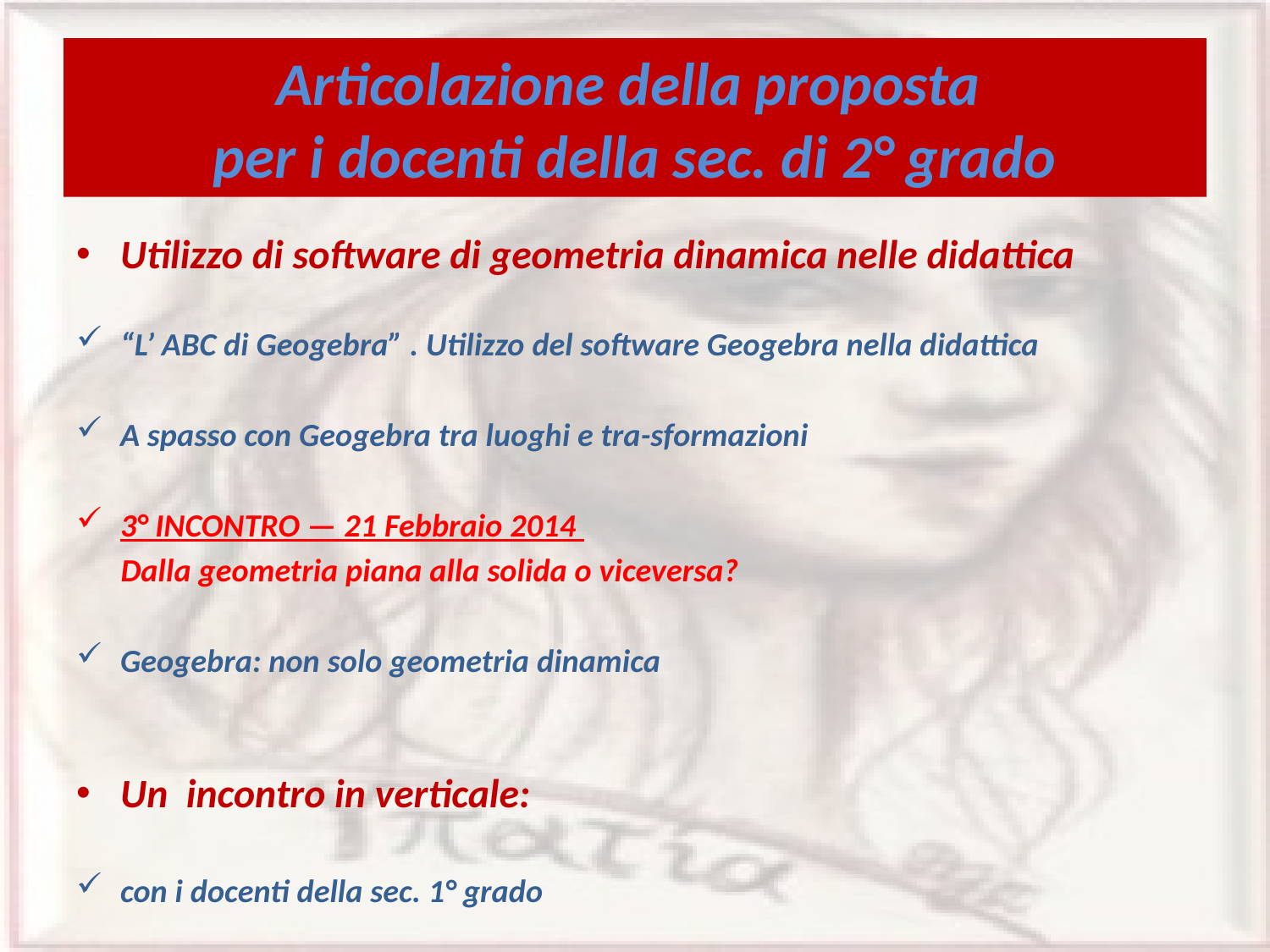

# Articolazione della proposta per i docenti della sec. di 2° grado
Utilizzo di software di geometria dinamica nelle didattica

“L’ ABC di Geogebra” . Utilizzo del software Geogebra nella didattica

A spasso con Geogebra tra luoghi e tra-sformazioni

3° INCONTRO — 21 Febbraio 2014
      Dalla geometria piana alla solida o viceversa?

Geogebra: non solo geometria dinamica

Un  incontro in verticale:

con i docenti della sec. 1° grado